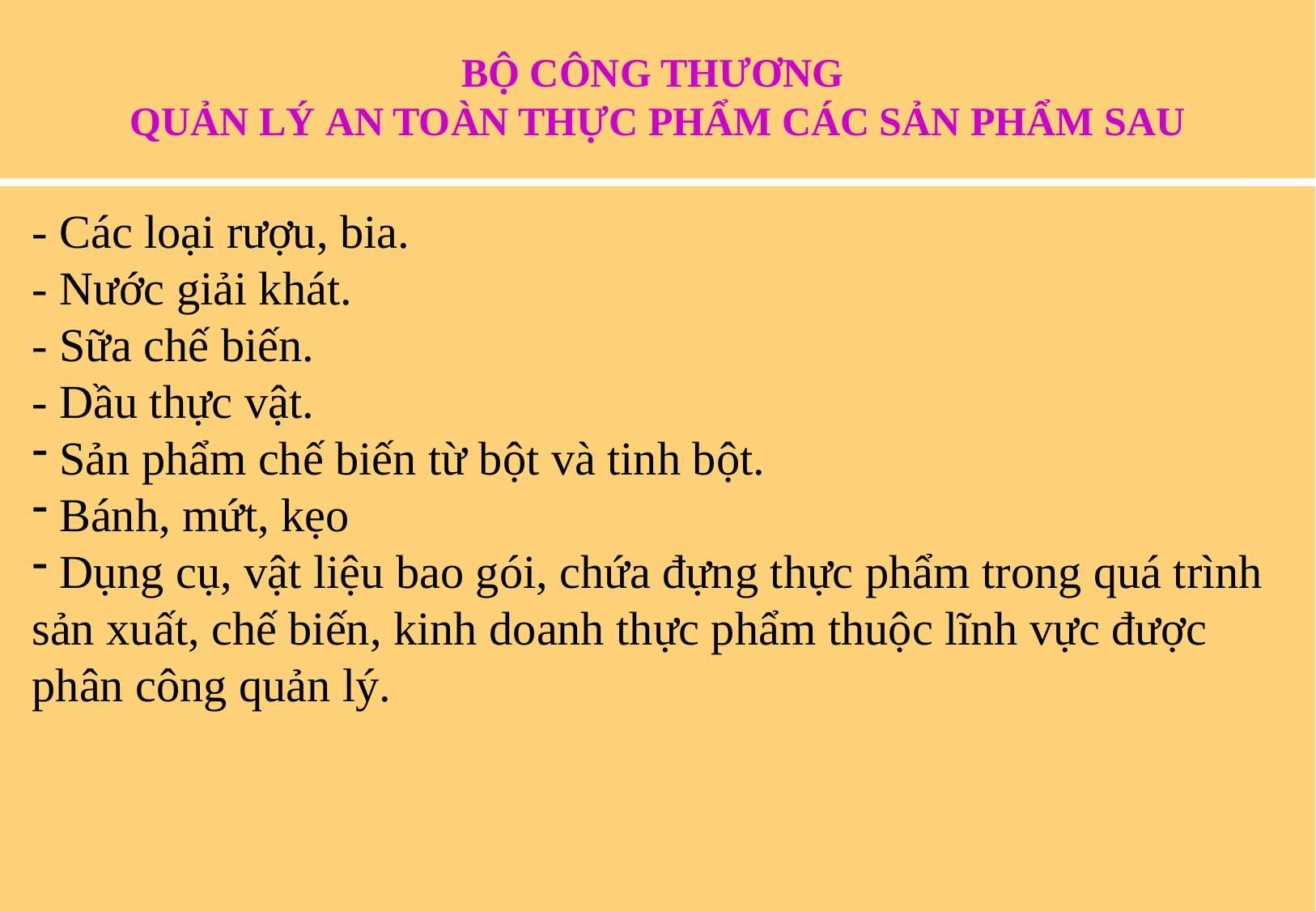

BỘ CÔNG THƯƠNG
QUẢN LÝ AN TOÀN THỰC PHẨM CÁC SẢN PHẨM SAU
- Các loại rượu, bia.
- Nước giải khát.
- Sữa chế biến.
- Dầu thực vật.
 Sản phẩm chế biến từ bột và tinh bột.
 Bánh, mứt, kẹo
 Dụng cụ, vật liệu bao gói, chứa đựng thực phẩm trong quá trình sản xuất, chế biến, kinh doanh thực phẩm thuộc lĩnh vực được phân công quản lý.